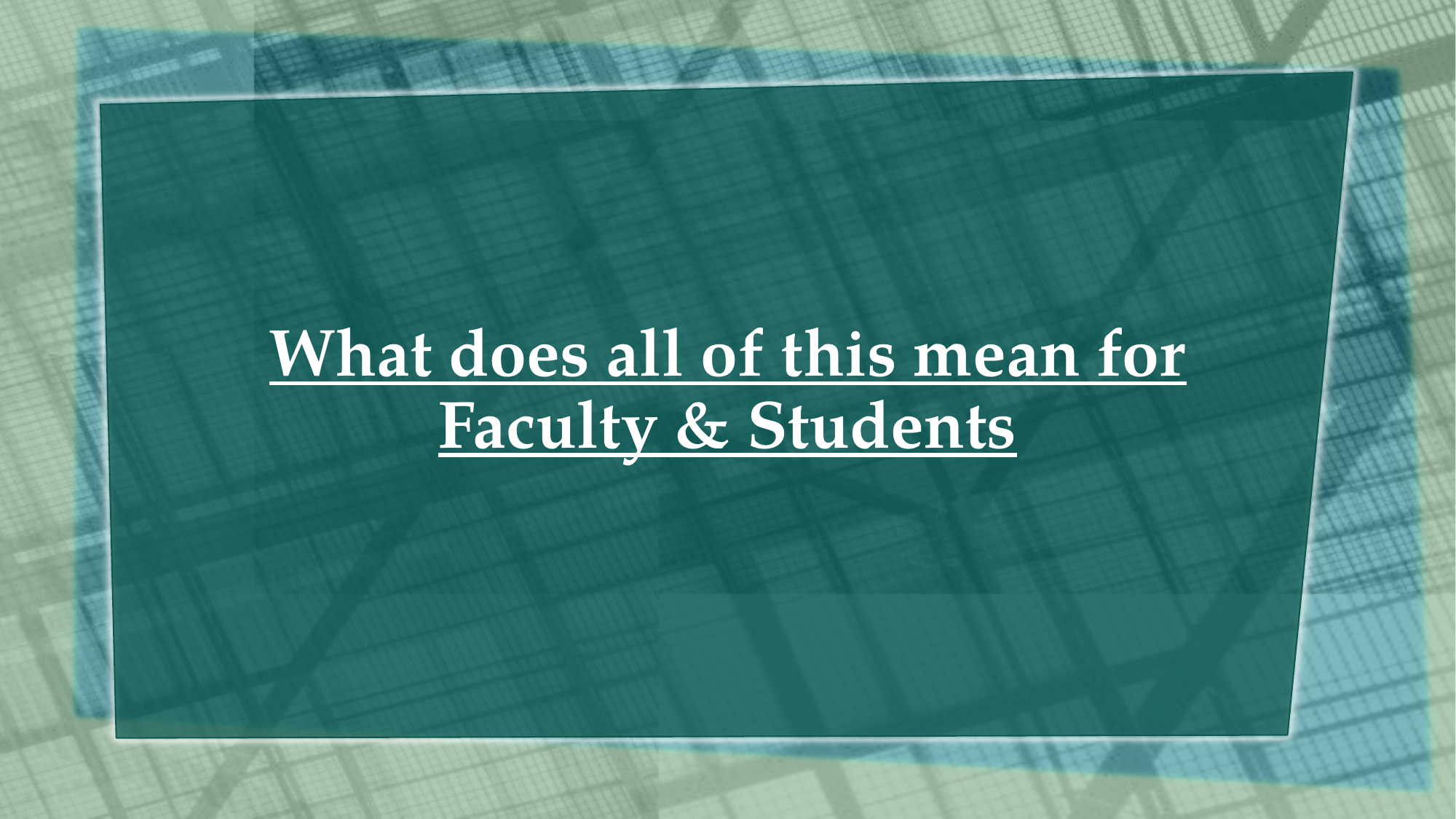

# What does all of this mean for Faculty & Students